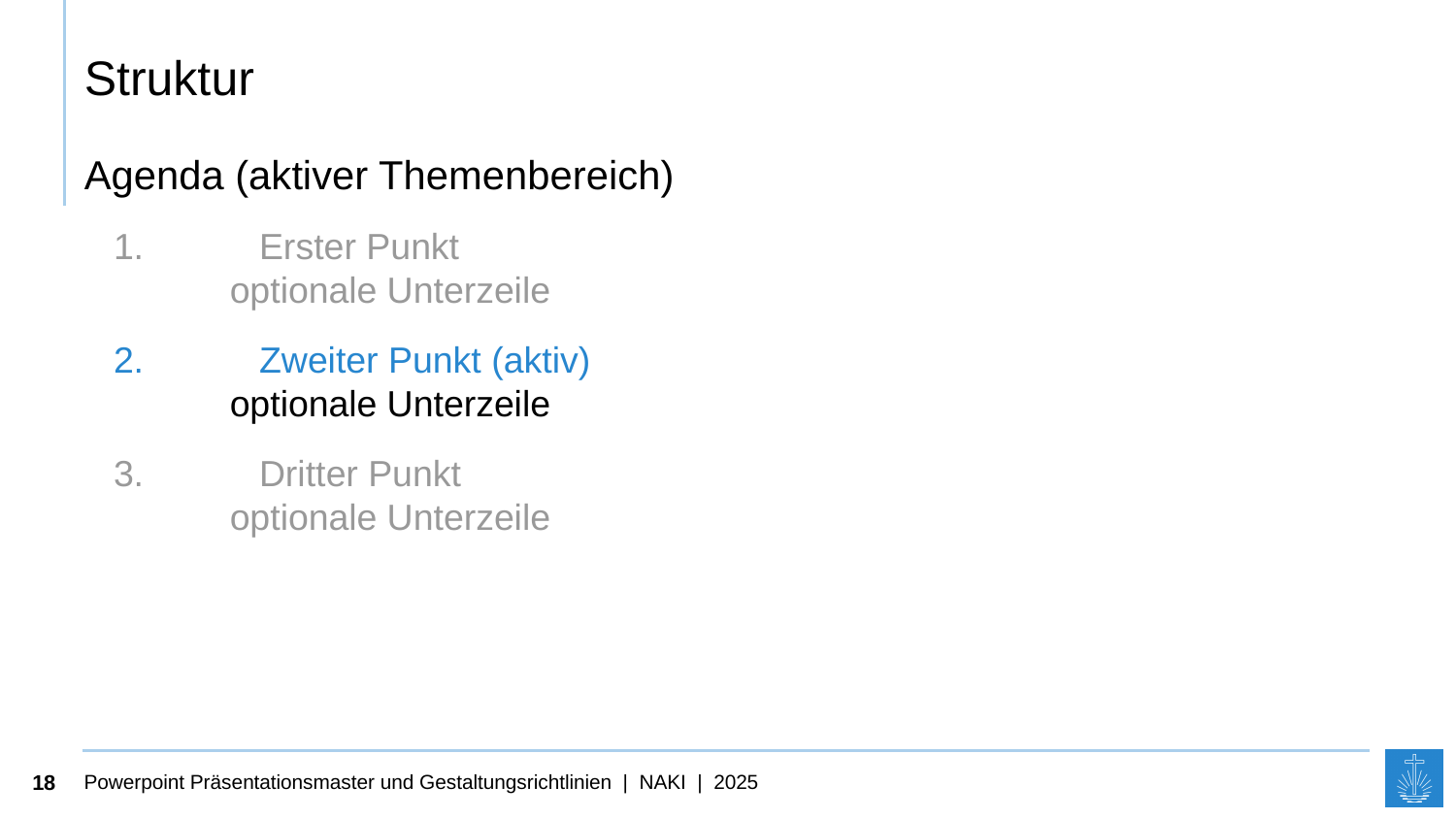

# Struktur
Agenda (aktiver Themenbereich)
1.	Erster Punkt
	optionale Unterzeile
2.	Zweiter Punkt (aktiv)
	optionale Unterzeile
3.	Dritter Punkt
	optionale Unterzeile